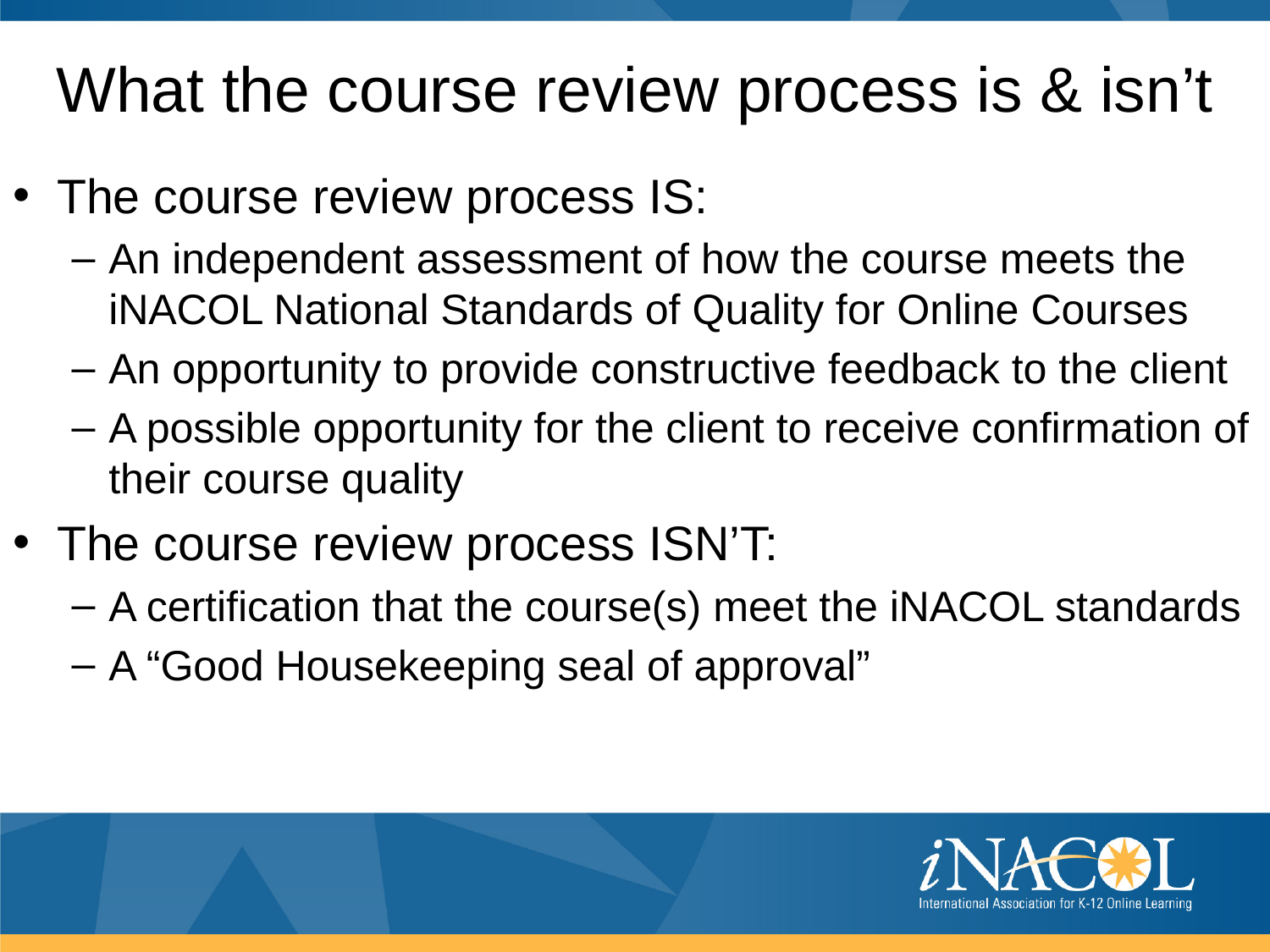

# What the course review process is & isn’t
The course review process IS:
An independent assessment of how the course meets the iNACOL National Standards of Quality for Online Courses
An opportunity to provide constructive feedback to the client
A possible opportunity for the client to receive confirmation of their course quality
The course review process ISN’T:
A certification that the course(s) meet the iNACOL standards
A “Good Housekeeping seal of approval”